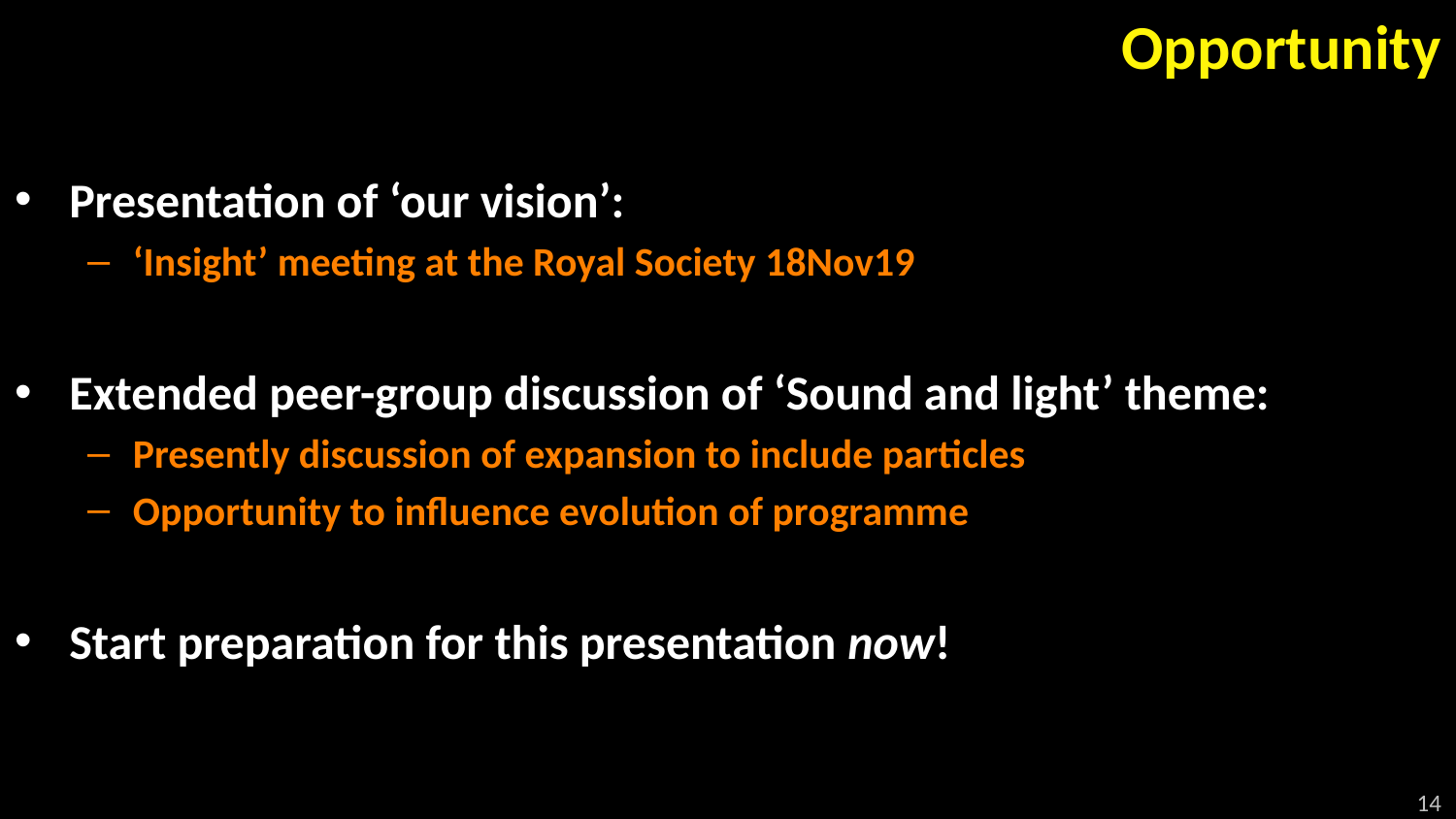

# Opportunity
Presentation of ‘our vision’:
‘Insight’ meeting at the Royal Society 18Nov19

Extended peer-group discussion of ‘Sound and light’ theme:
Presently discussion of expansion to include particles
Opportunity to influence evolution of programme

Start preparation for this presentation now!
14